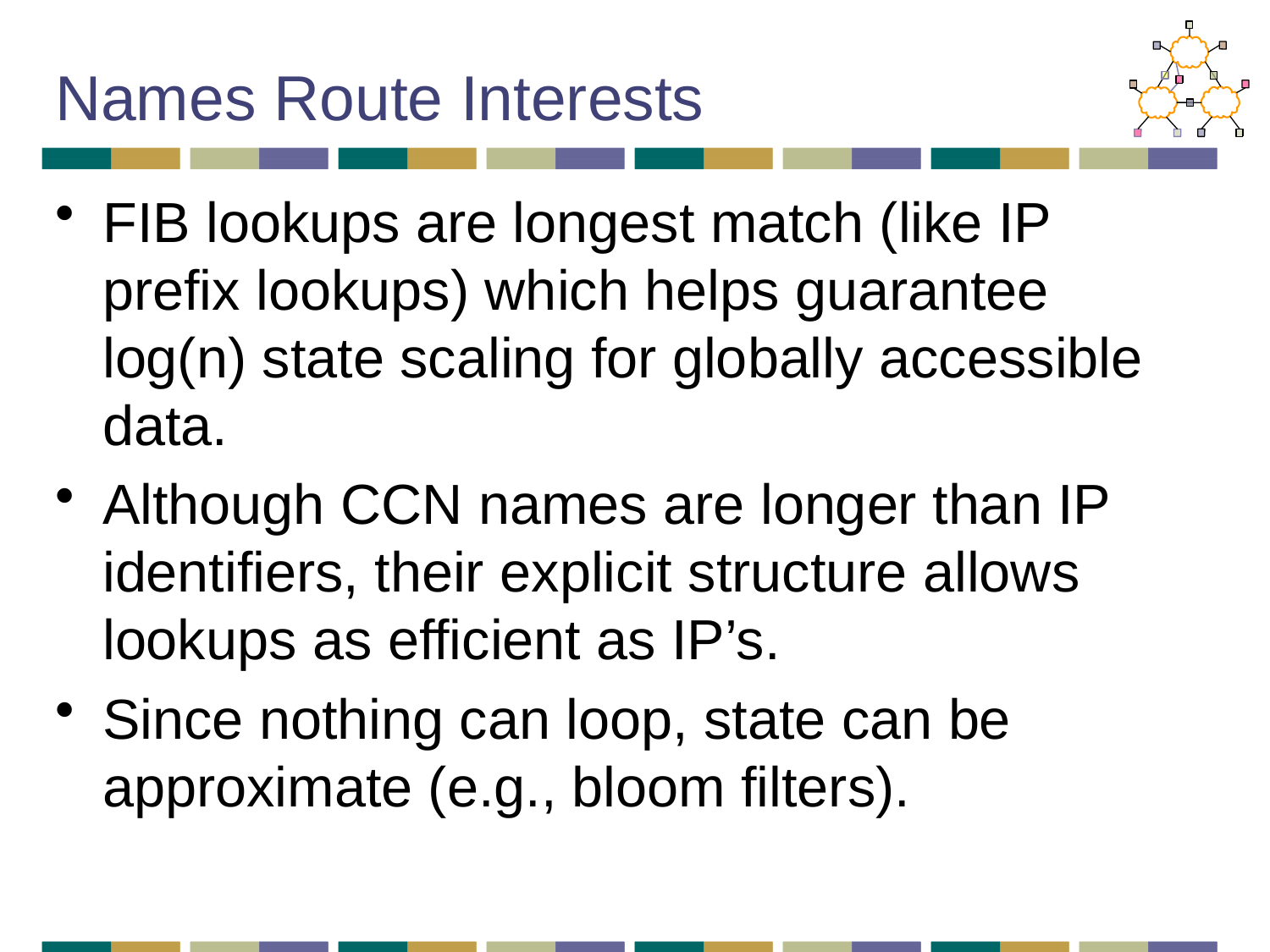

# Names Route Interests
FIB lookups are longest match (like IP prefix lookups) which helps guarantee log(n) state scaling for globally accessible data.
Although CCN names are longer than IP identifiers, their explicit structure allows lookups as efficient as IP’s.
Since nothing can loop, state can be approximate (e.g., bloom filters).